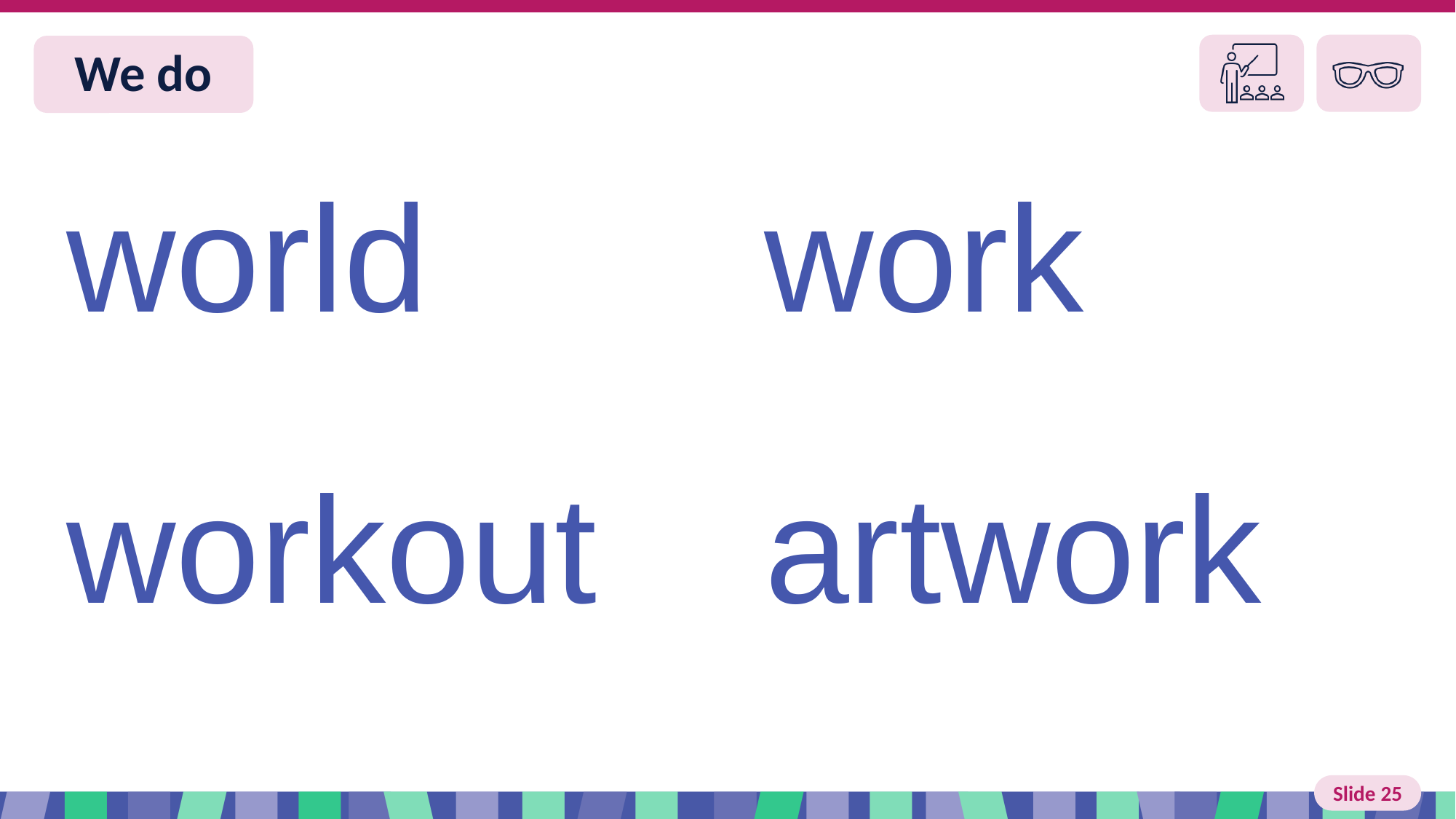

Slide 25 We do
world        work
workout    artwork